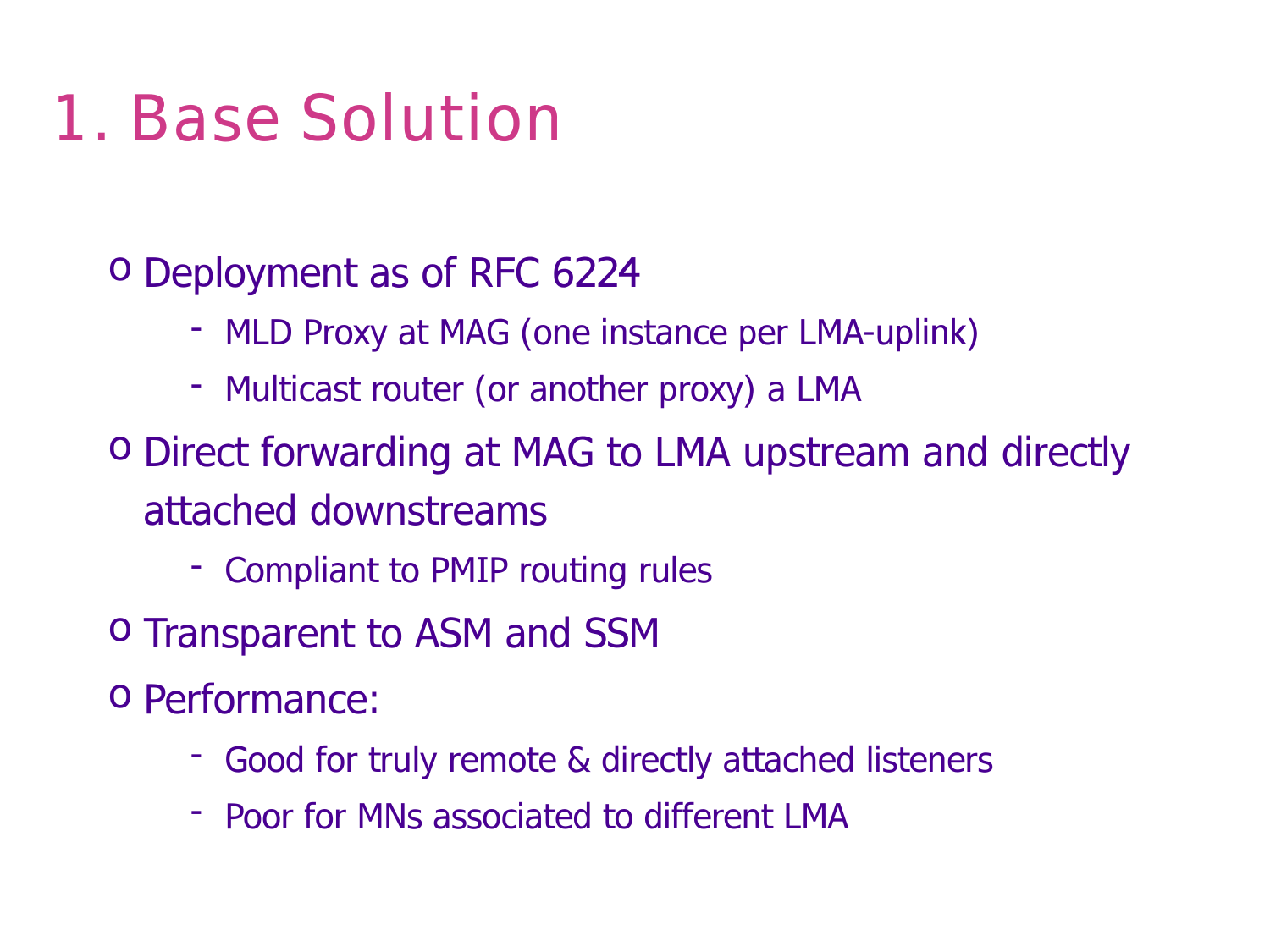

# 1. Base Solution
Deployment as of RFC 6224
MLD Proxy at MAG (one instance per LMA-uplink)
Multicast router (or another proxy) a LMA
Direct forwarding at MAG to LMA upstream and directly attached downstreams
Compliant to PMIP routing rules
Transparent to ASM and SSM
Performance:
Good for truly remote & directly attached listeners
Poor for MNs associated to different LMA